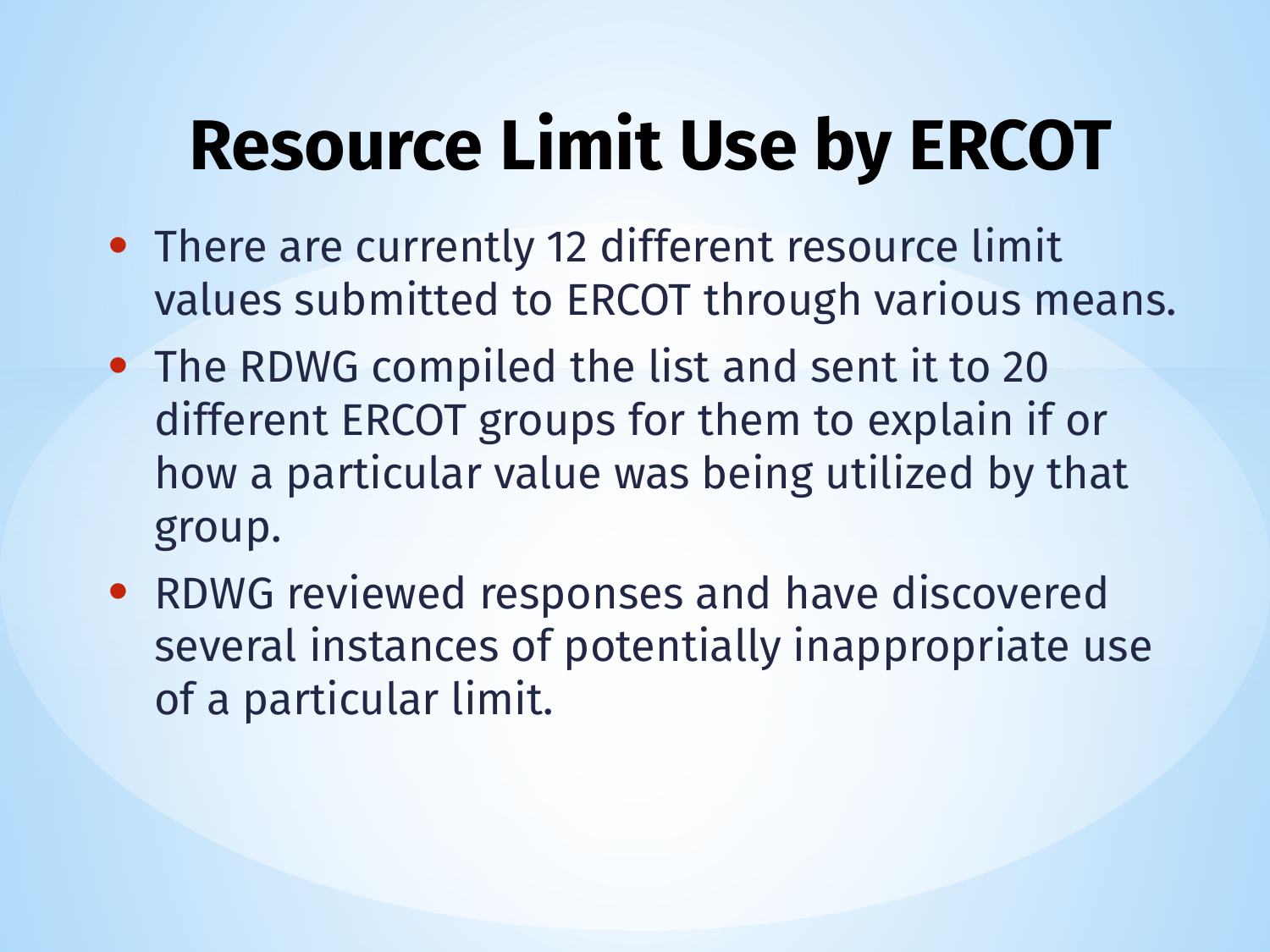

# Resource Limit Use by ERCOT
There are currently 12 different resource limit values submitted to ERCOT through various means.
The RDWG compiled the list and sent it to 20 different ERCOT groups for them to explain if or how a particular value was being utilized by that group.
RDWG reviewed responses and have discovered several instances of potentially inappropriate use of a particular limit.